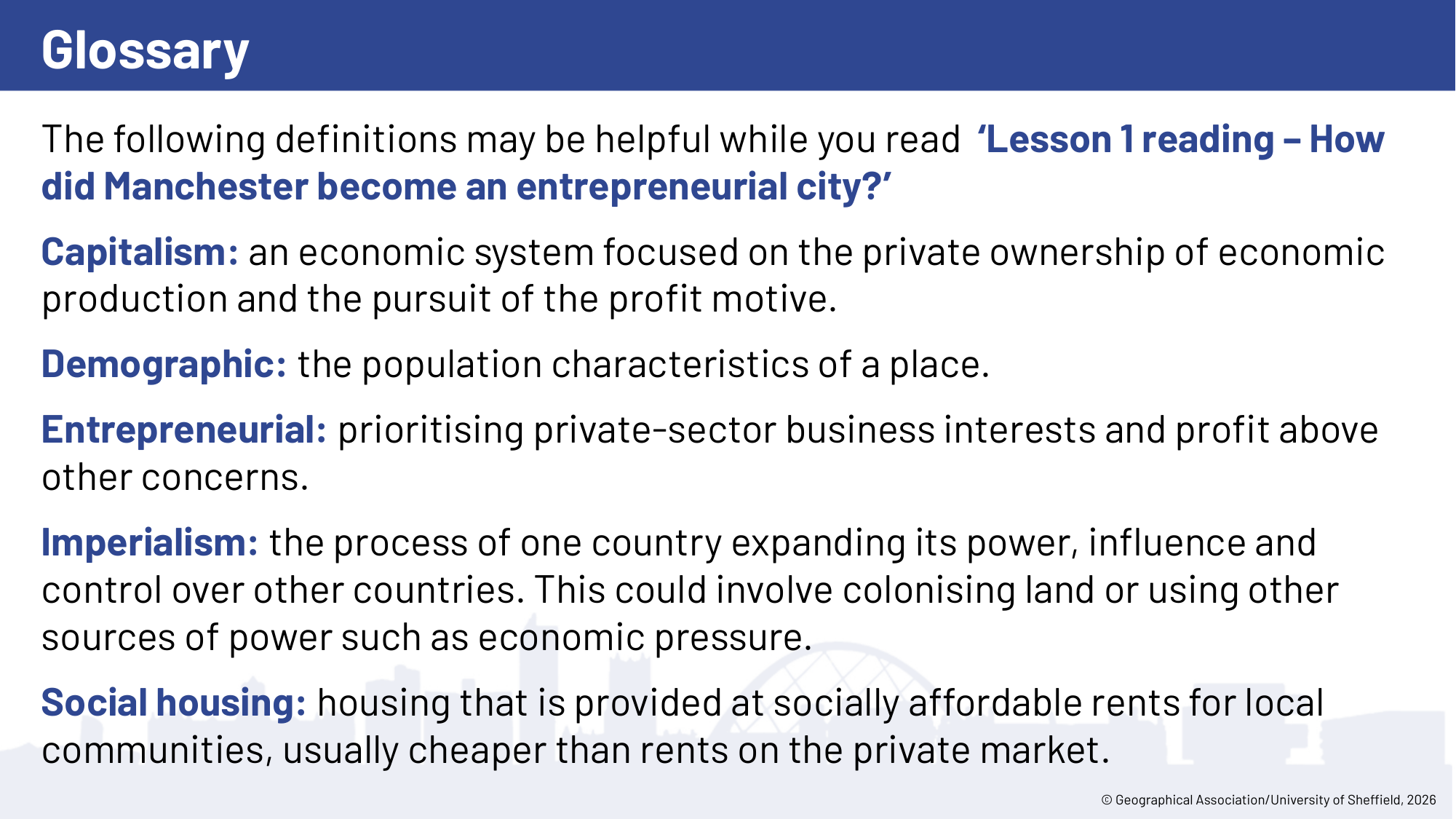

Glossary
The following definitions may be helpful while you read  ‘Lesson 1 reading – How did Manchester become an entrepreneurial city?’
Capitalism: an economic system focused on the private ownership of economic production and the pursuit of the profit motive.
Demographic: the population characteristics of a place.
Entrepreneurial: prioritising private-sector business interests and profit above other concerns.
Imperialism: the process of one country expanding its power, influence and control over other countries. This could involve colonising land or using other sources of power such as economic pressure.
Social housing: housing that is provided at socially affordable rents for local communities, usually cheaper than rents on the private market.